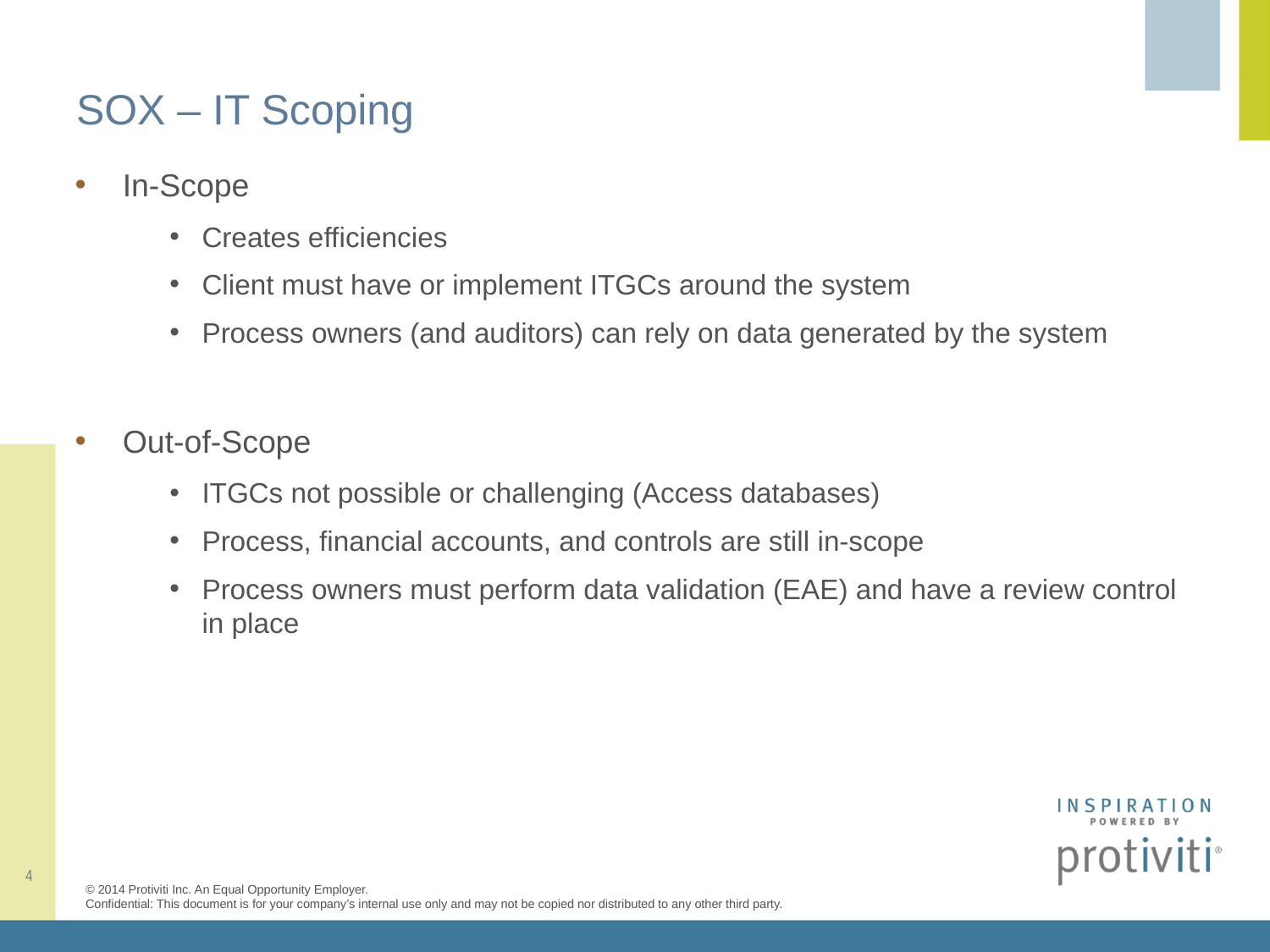

SOX – IT Scoping
In-Scope
Creates efficiencies
Client must have or implement ITGCs around the system
Process owners (and auditors) can rely on data generated by the system

Out-of-Scope
ITGCs not possible or challenging (Access databases)
Process, financial accounts, and controls are still in-scope
Process owners must perform data validation (EAE) and have a review control in place
4